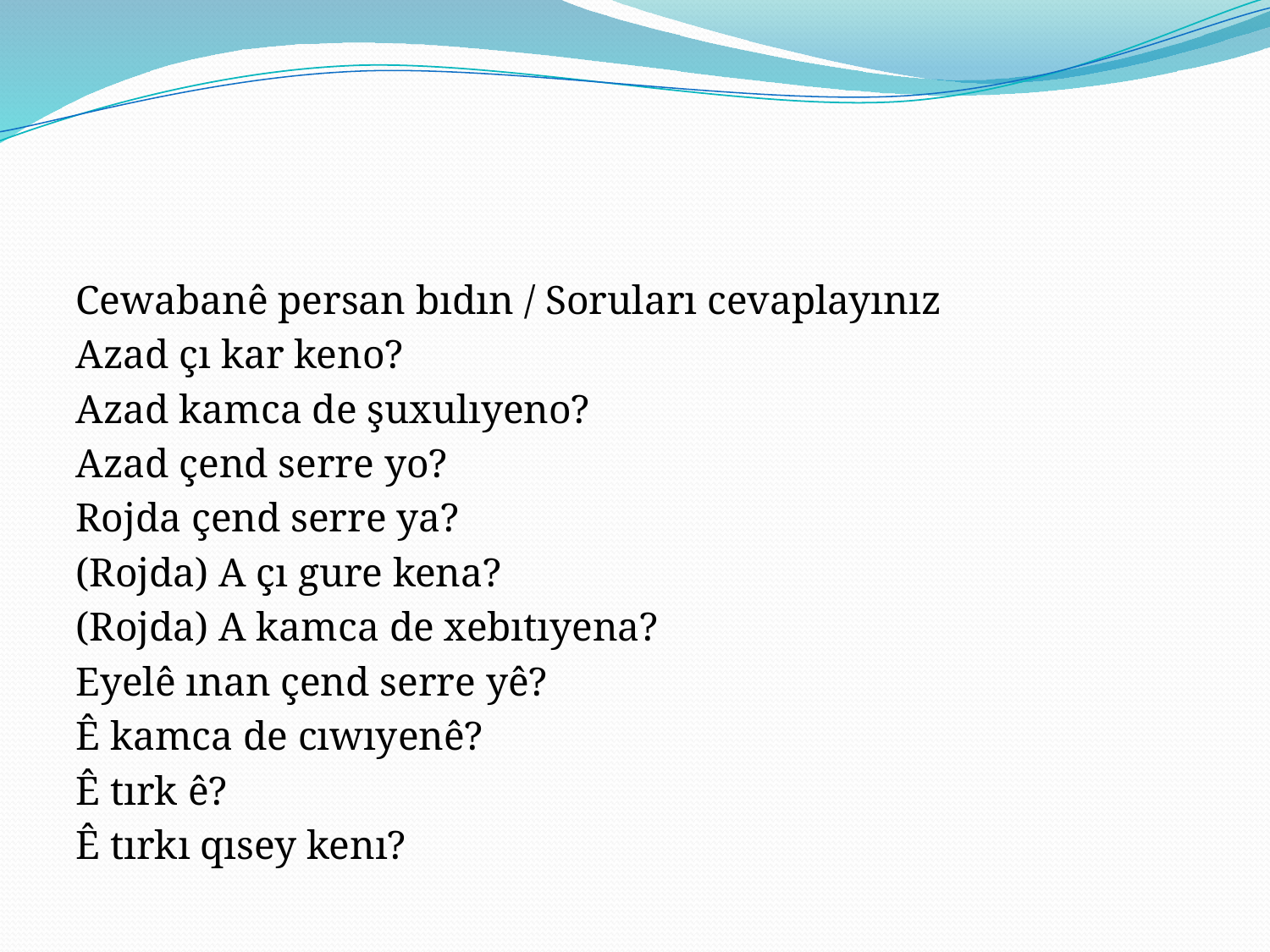

#
Cewabanê persan bıdın / Soruları cevaplayınız
Azad çı kar keno?
Azad kamca de şuxulıyeno?
Azad çend serre yo?
Rojda çend serre ya?
(Rojda) A çı gure kena?
(Rojda) A kamca de xebıtıyena?
Eyelê ınan çend serre yê?
Ê kamca de cıwıyenê?
Ê tırk ê?
Ê tırkı qısey kenı?